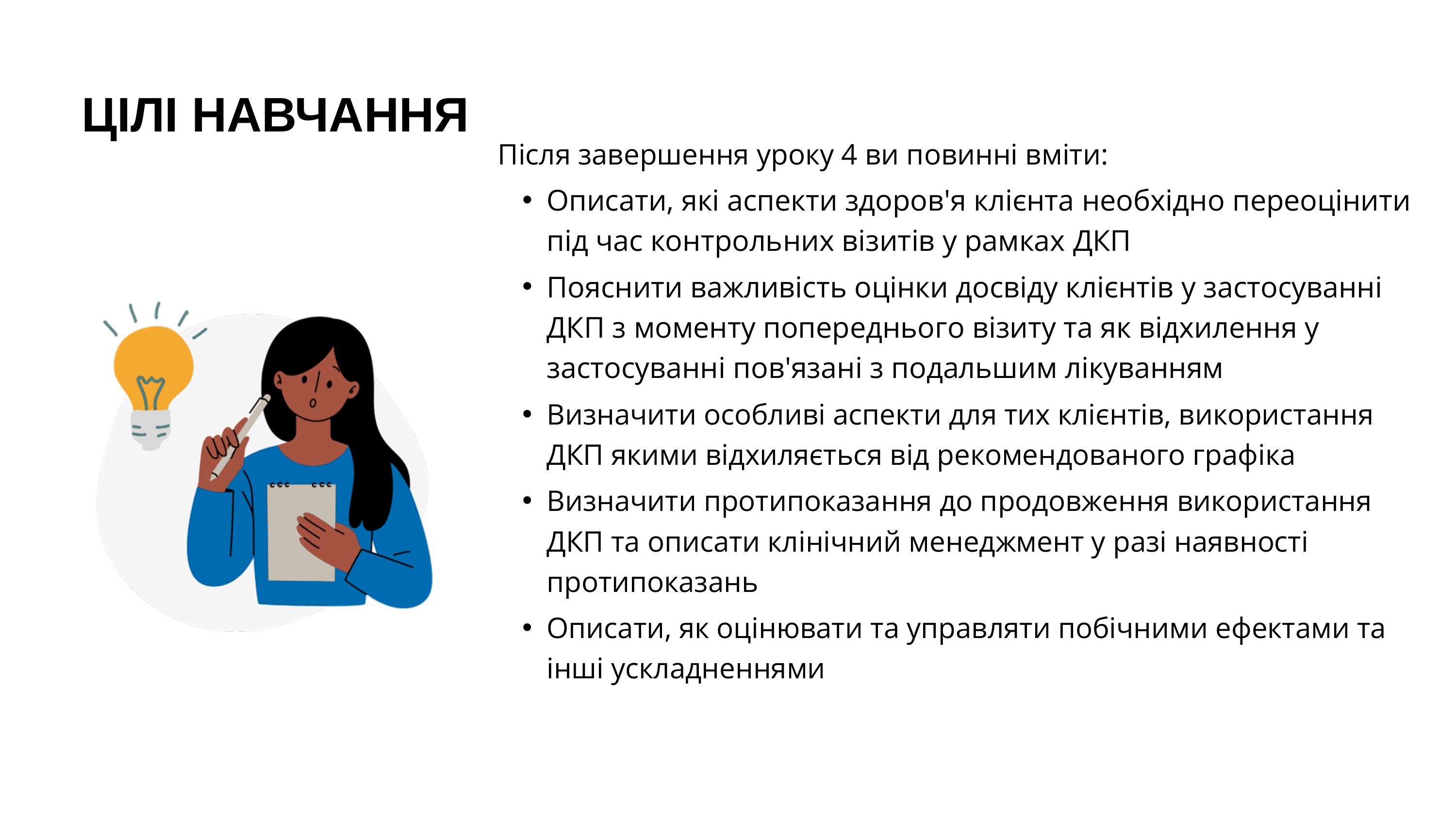

ЦІЛІ НАВЧАННЯ
Після завершення уроку 4 ви повинні вміти:
Описати, які аспекти здоров'я клієнта необхідно переоцінити під час контрольних візитів у рамках ДКП
Пояснити важливість оцінки досвіду клієнтів у застосуванні ДКП з моменту попереднього візиту та як відхилення у застосуванні пов'язані з подальшим лікуванням
Визначити особливі аспекти для тих клієнтів, використання ДКП якими відхиляється від рекомендованого графіка
Визначити протипоказання до продовження використання ДКП та описати клінічний менеджмент у разі наявності протипоказань
Описати, як оцінювати та управляти побічними ефектами та інші ускладненнями